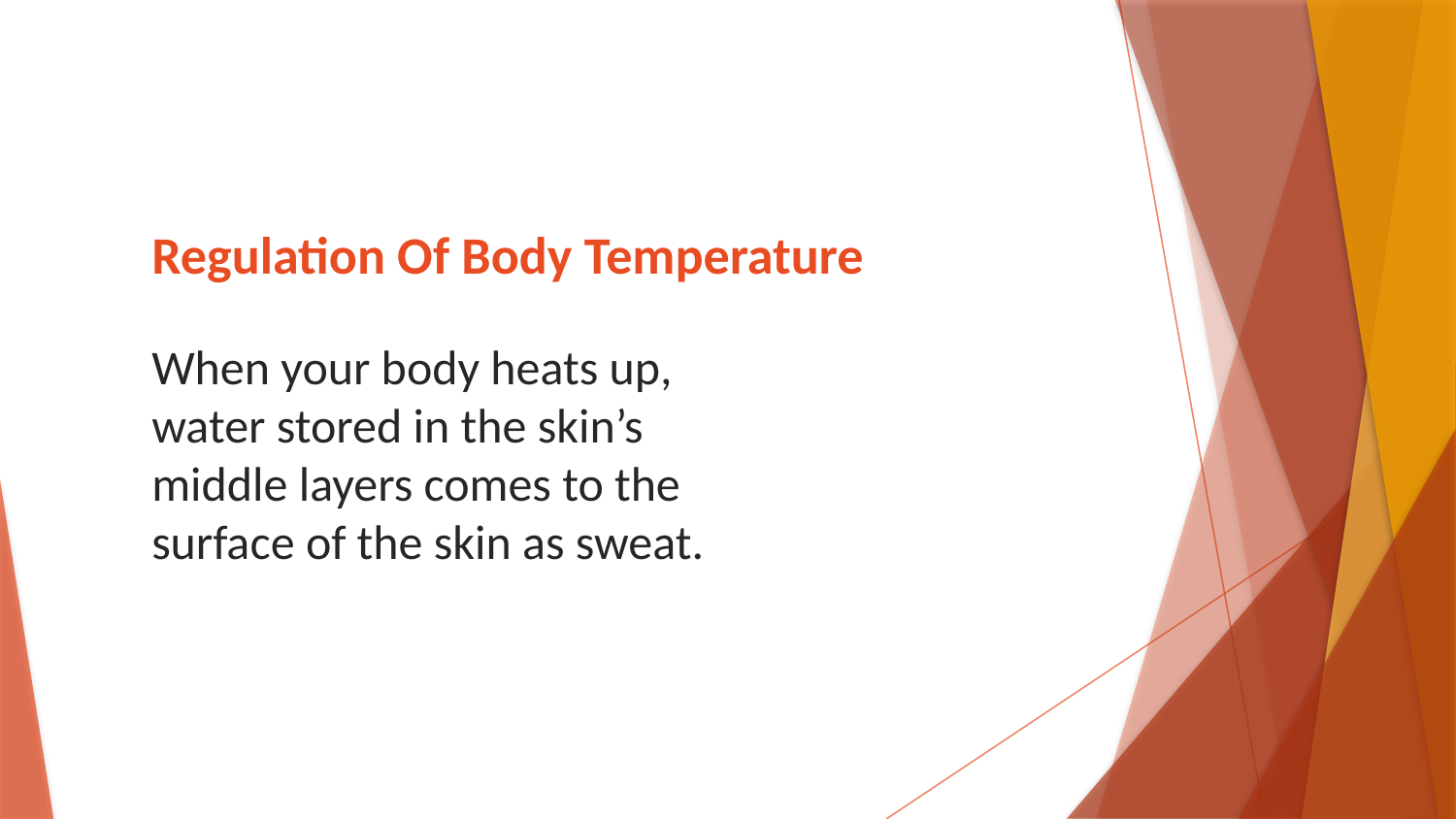

# Regulation Of Body Temperature
When your body heats up, water stored in the skin’s middle layers comes to the surface of the skin as sweat.